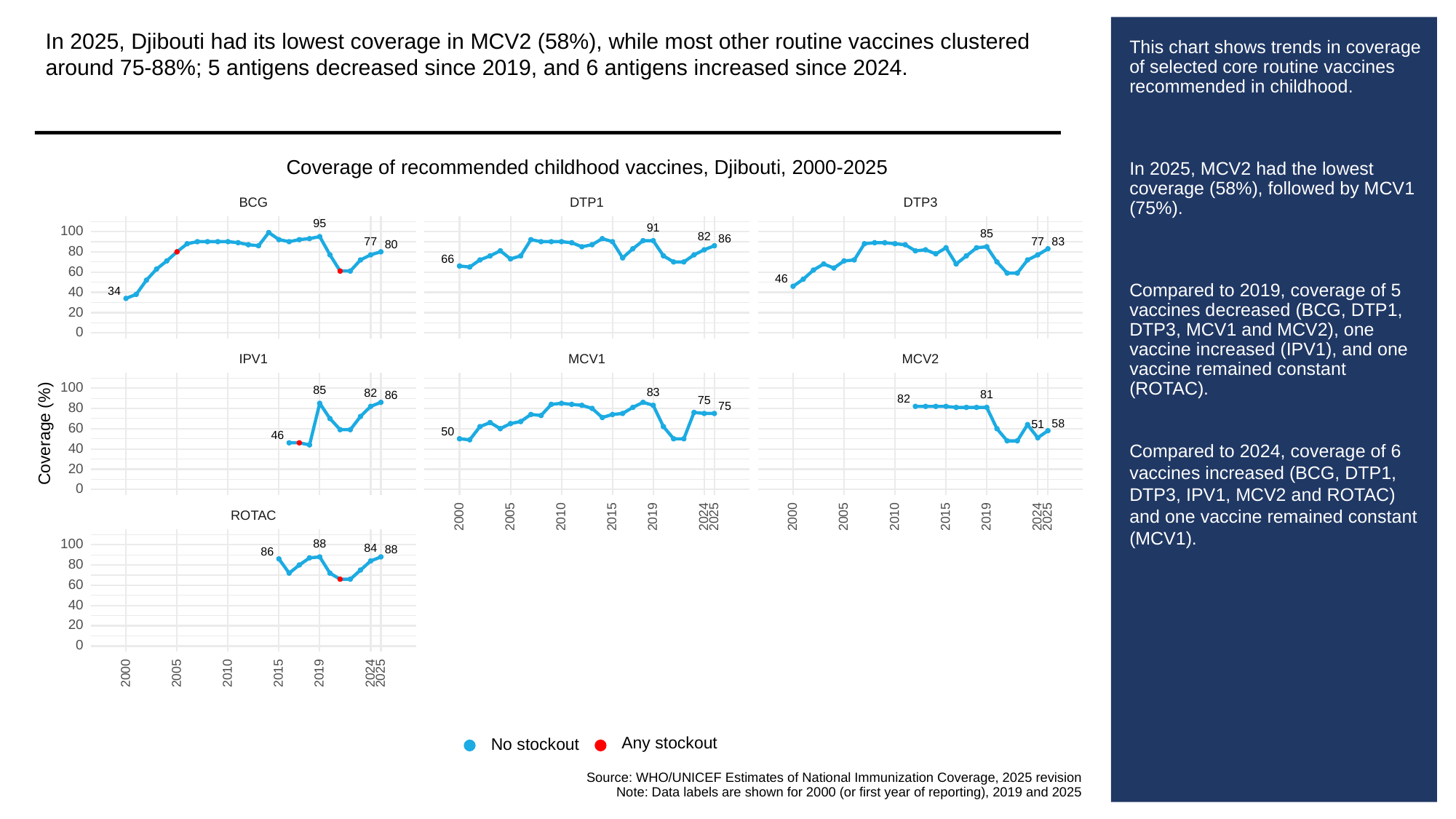

In 2025, Djibouti had its lowest coverage in MCV2 (58%), while most other routine vaccines clustered around 75-88%; 5 antigens decreased since 2019, and 6 antigens increased since 2024.
# This chart shows trends in coverage of selected core routine vaccines recommended in childhood.

In 2025, MCV2 had the lowest coverage (58%), followed by MCV1 (75%).

Compared to 2019, coverage of 5 vaccines decreased (BCG, DTP1, DTP3, MCV1 and MCV2), one vaccine increased (IPV1), and one vaccine remained constant (ROTAC).

Compared to 2024, coverage of 6 vaccines increased (BCG, DTP1, DTP3, IPV1, MCV2 and ROTAC) and one vaccine remained constant (MCV1).

Coverage of recommended childhood vaccines, Djibouti, 2000-2025
BCG
DTP3
DTP1

95

91
100
85

82

86

83
77
77

80

80

66

60

46

40
34

20

0

MCV1
MCV2
IPV1

100
85

83
82
81
86
82
75

75

80

58

51

60

Coverage (%)

50

46

40

20

0

ROTAC
2000
2005
2010
2015
2019
2024
2025
2000
2005
2010
2015
2019
2024
2025

100
88
84

88
86

80

60

40

20

0

2000
2005
2010
2015
2019
2024
2025
Any stockout
No stockout

Source: WHO/UNICEF Estimates of National Immunization Coverage, 2025 revision
Note: Data labels are shown for 2000 (or first year of reporting), 2019 and 2025